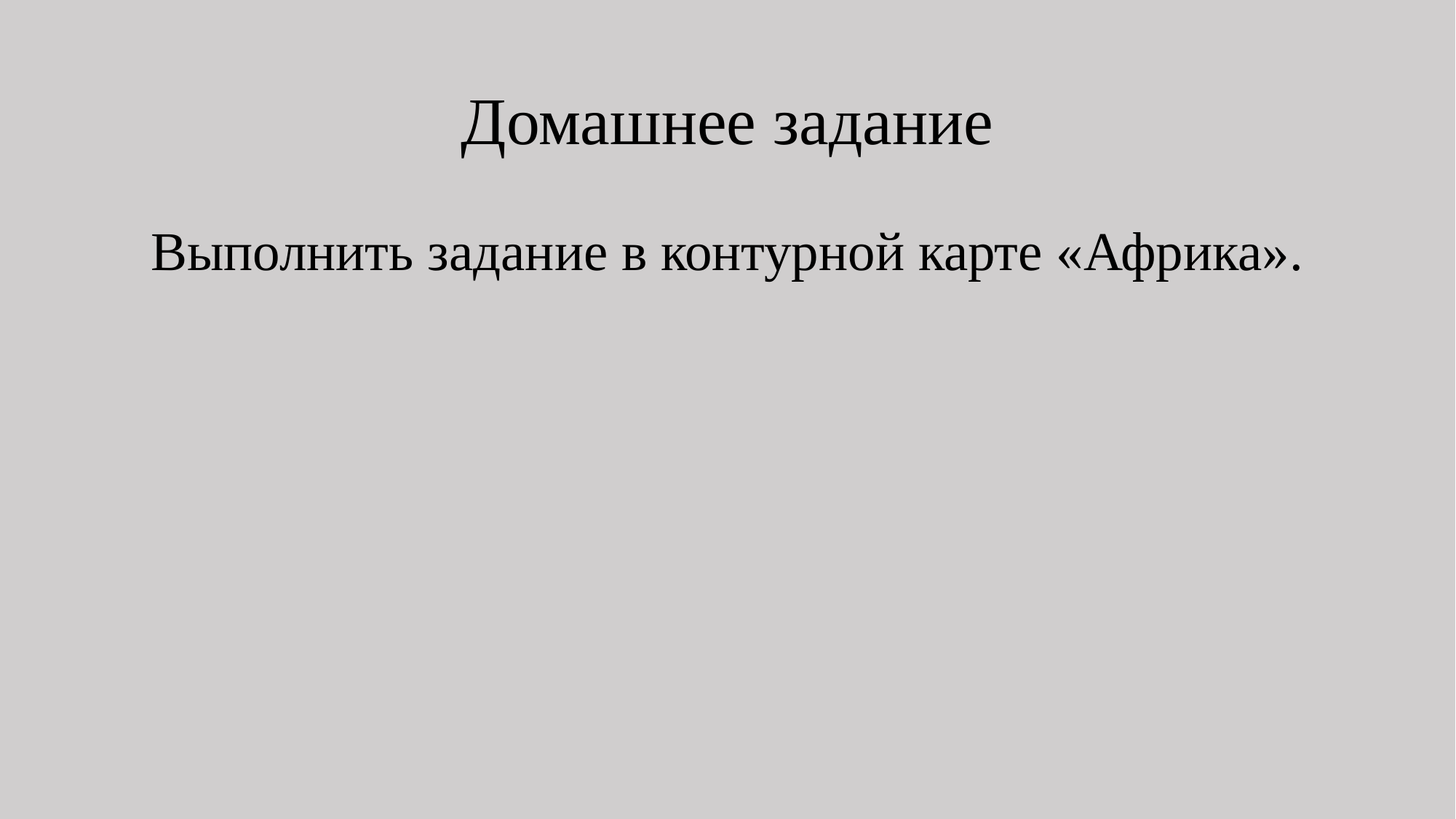

# Домашнее задание
Выполнить задание в контурной карте «Африка».